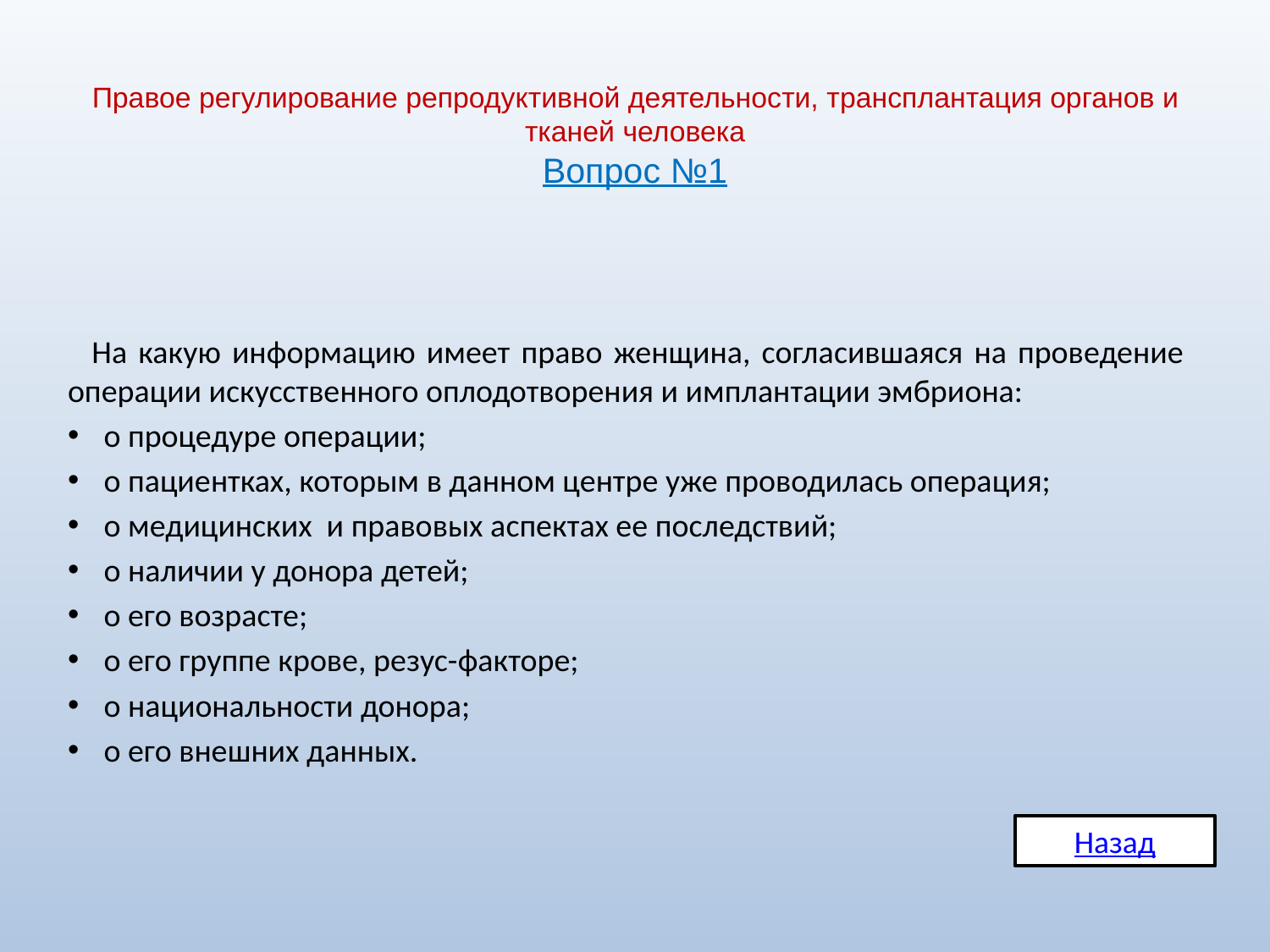

# Правое регулирование репродуктивной деятельности, трансплантация органов и тканей человека Вопрос №1

	На какую информацию имеет право женщина, согласившаяся на проведение операции искусственного оплодотворения и имплантации эмбриона:
о процедуре операции;
о пациентках, которым в данном центре уже проводилась операция;
о медицинских  и правовых аспектах ее последствий;
о наличии у донора детей;
о его возрасте;
о его группе крове, резус-факторе;
о национальности донора;
о его внешних данных.
Назад